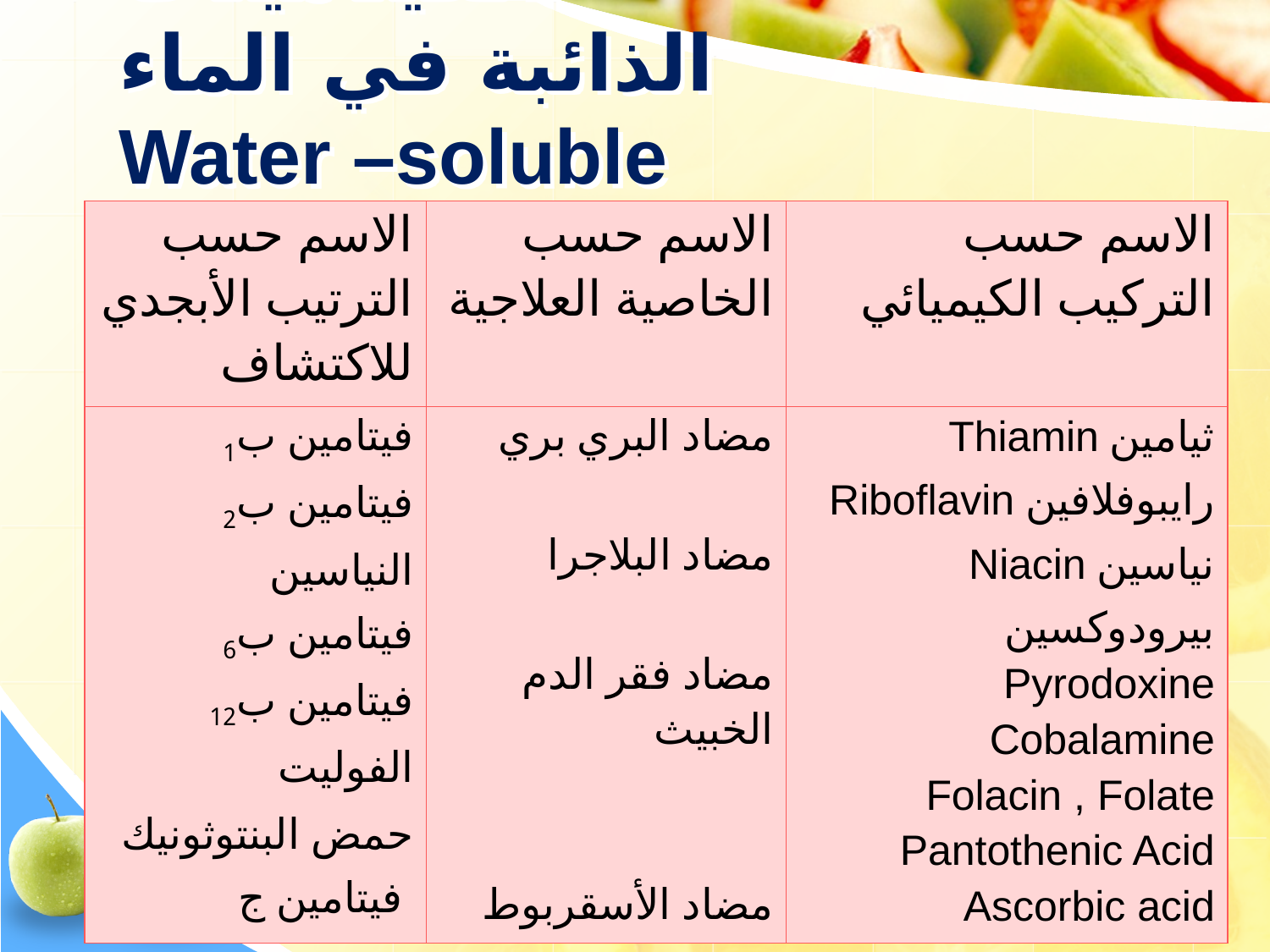

# الفيتامينات الذائبة في الماء Water –soluble  vitamins
| الاسم حسب الترتيب الأبجدي للاكتشاف | الاسم حسب الخاصية العلاجية | الاسم حسب التركيب الكيميائي |
| --- | --- | --- |
| فيتامين ب1 فيتامين ب2 النياسين فيتامين ب6 فيتامين ب12 الفوليت حمض البنتوثونيك فيتامين ج | مضاد البري بري مضاد البلاجرا مضاد فقر الدم الخبيث مضاد الأسقربوط | ثيامين Thiamin رايبوفلافين Riboflavin نياسين Niacin بيرودوكسين Pyrodoxine Cobalamine Folacin , Folate Pantothenic Acid Ascorbic acid |